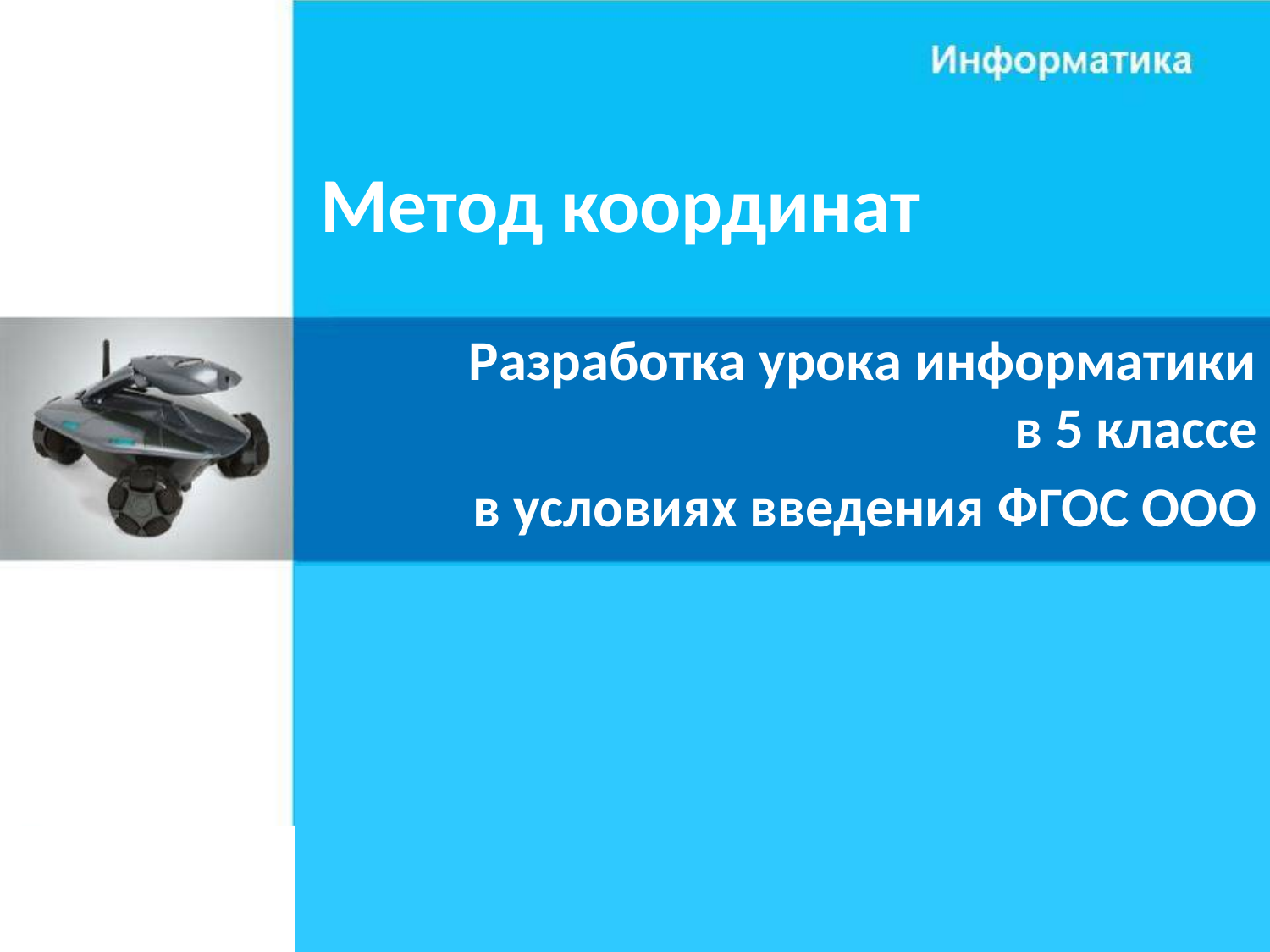

# Метод координат
Разработка урока информатики в 5 классе
в условиях введения ФГОС ООО